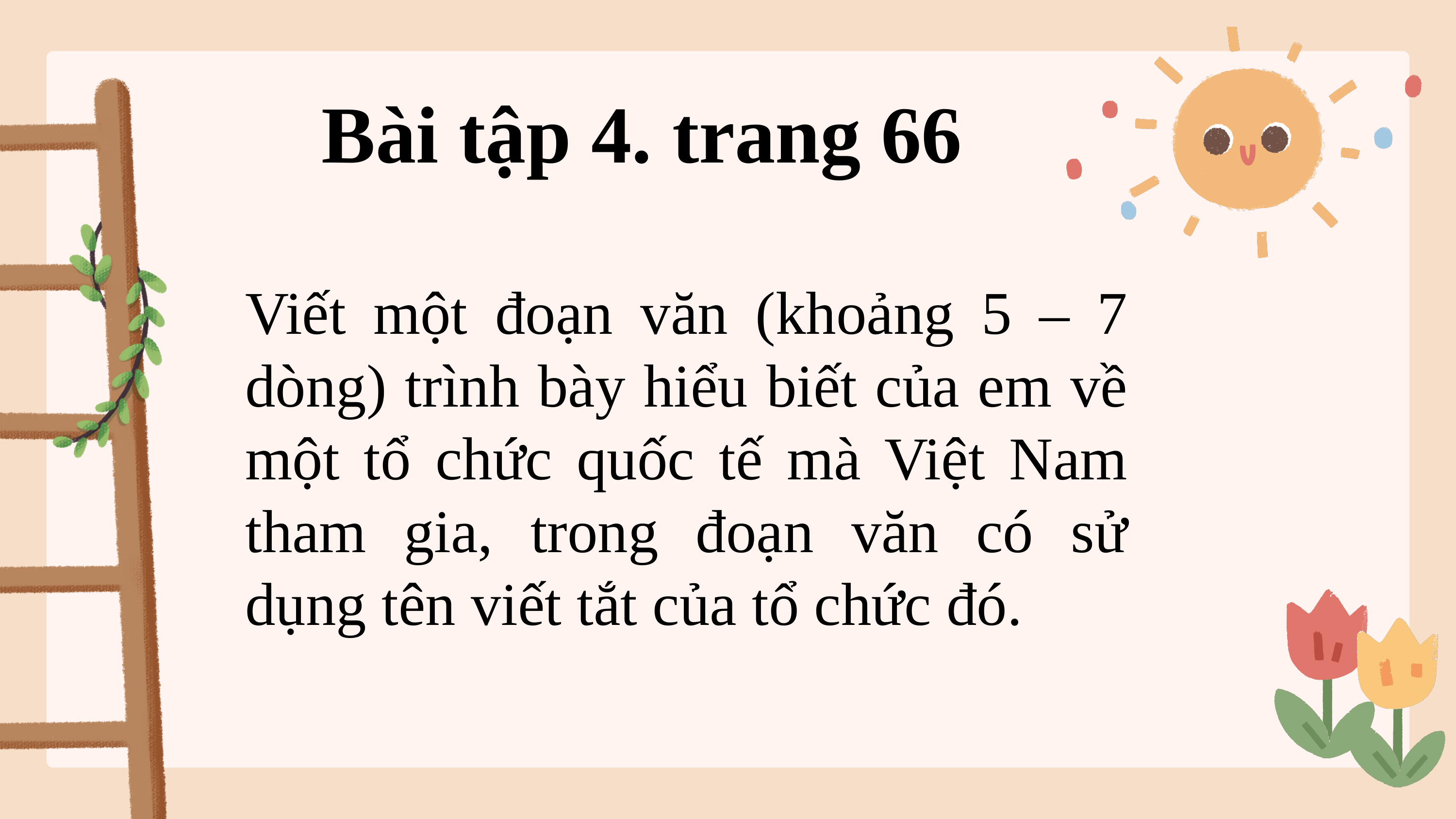

Bài tập 4. trang 66
Viết một đoạn văn (khoảng 5 – 7 dòng) trình bày hiểu biết của em về một tổ chức quốc tế mà Việt Nam tham gia, trong đoạn văn có sử dụng tên viết tắt của tổ chức đó.